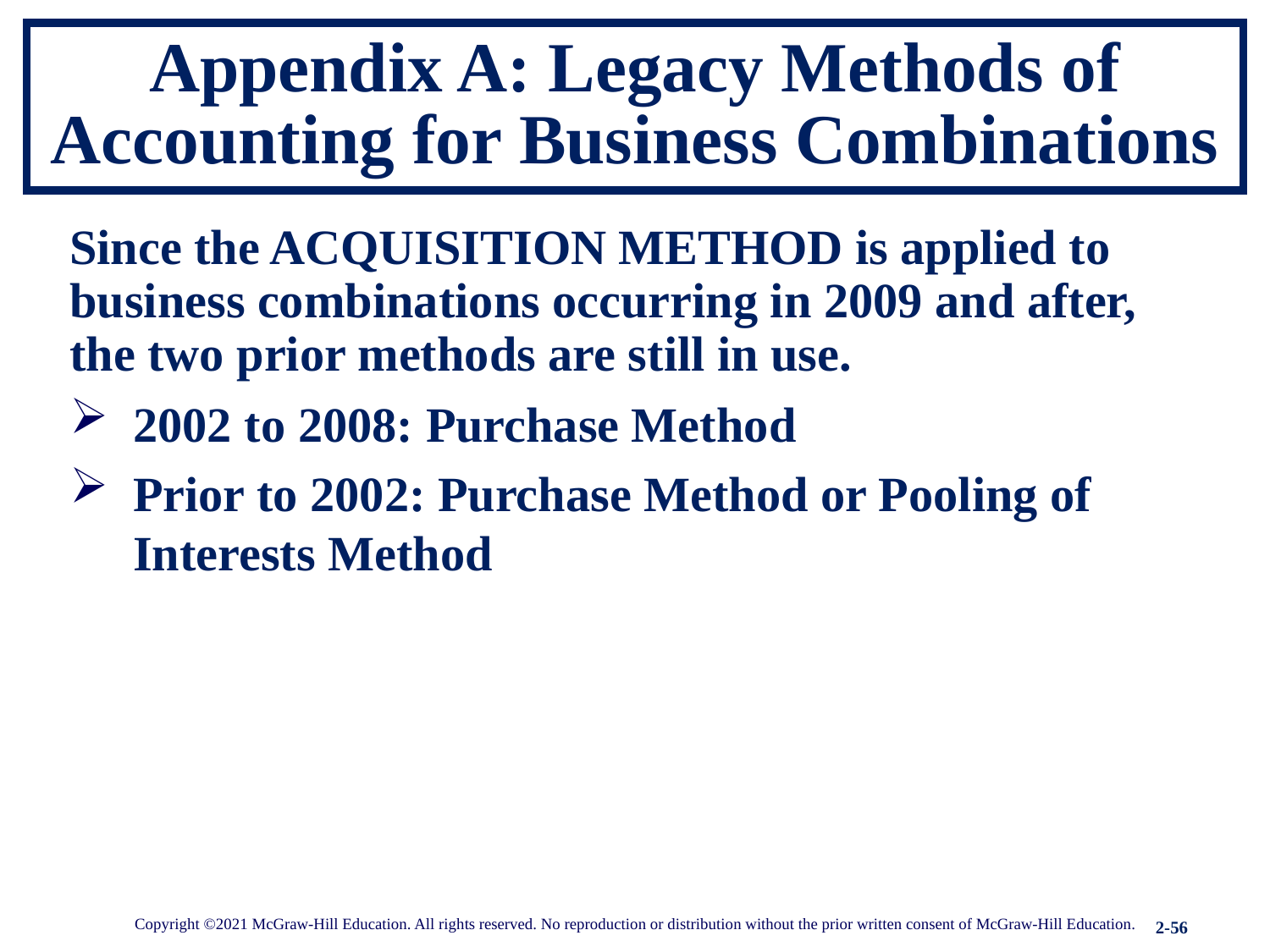

# Appendix A: Legacy Methods of Accounting for Business Combinations
Since the ACQUISITION METHOD is applied to business combinations occurring in 2009 and after, the two prior methods are still in use.
2002 to 2008: Purchase Method
Prior to 2002: Purchase Method or Pooling of Interests Method
Copyright ©2021 McGraw-Hill Education. All rights reserved. No reproduction or distribution without the prior written consent of McGraw-Hill Education.
2-56